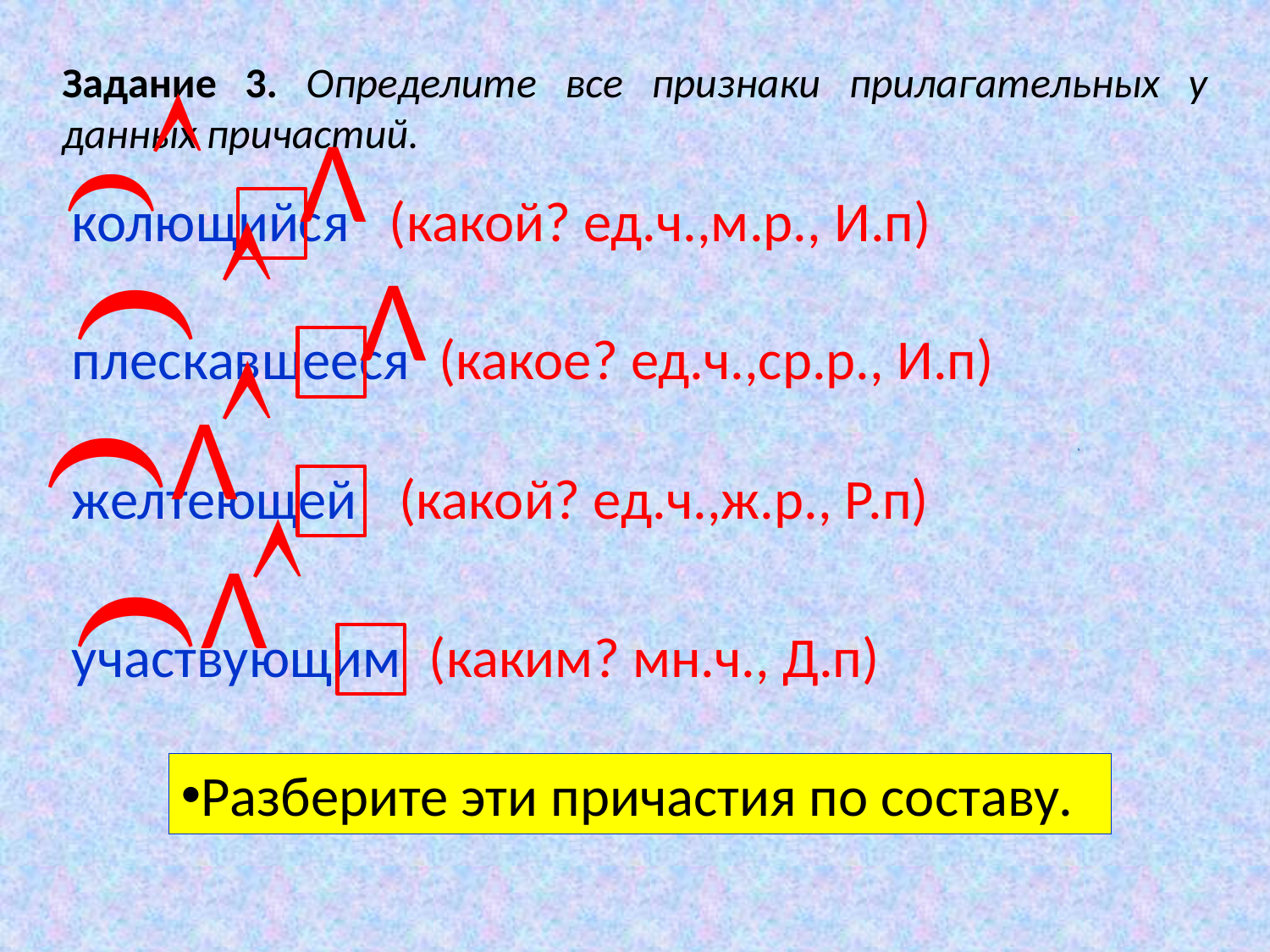

Задание 3. Определите все признаки прилагательных у данных причастий.
∧
)
Λ
колющийся
(какой? ед.ч.,м.р., И.п)
∧

)
Λ
плескавшееся
(какое? ед.ч.,ср.р., И.п)
∧

)

Λ
желтеющей
(какой? ед.ч.,ж.р., Р.п)

∧
)
Λ
участвующим
(каким? мн.ч., Д.п)

Разберите эти причастия по составу.